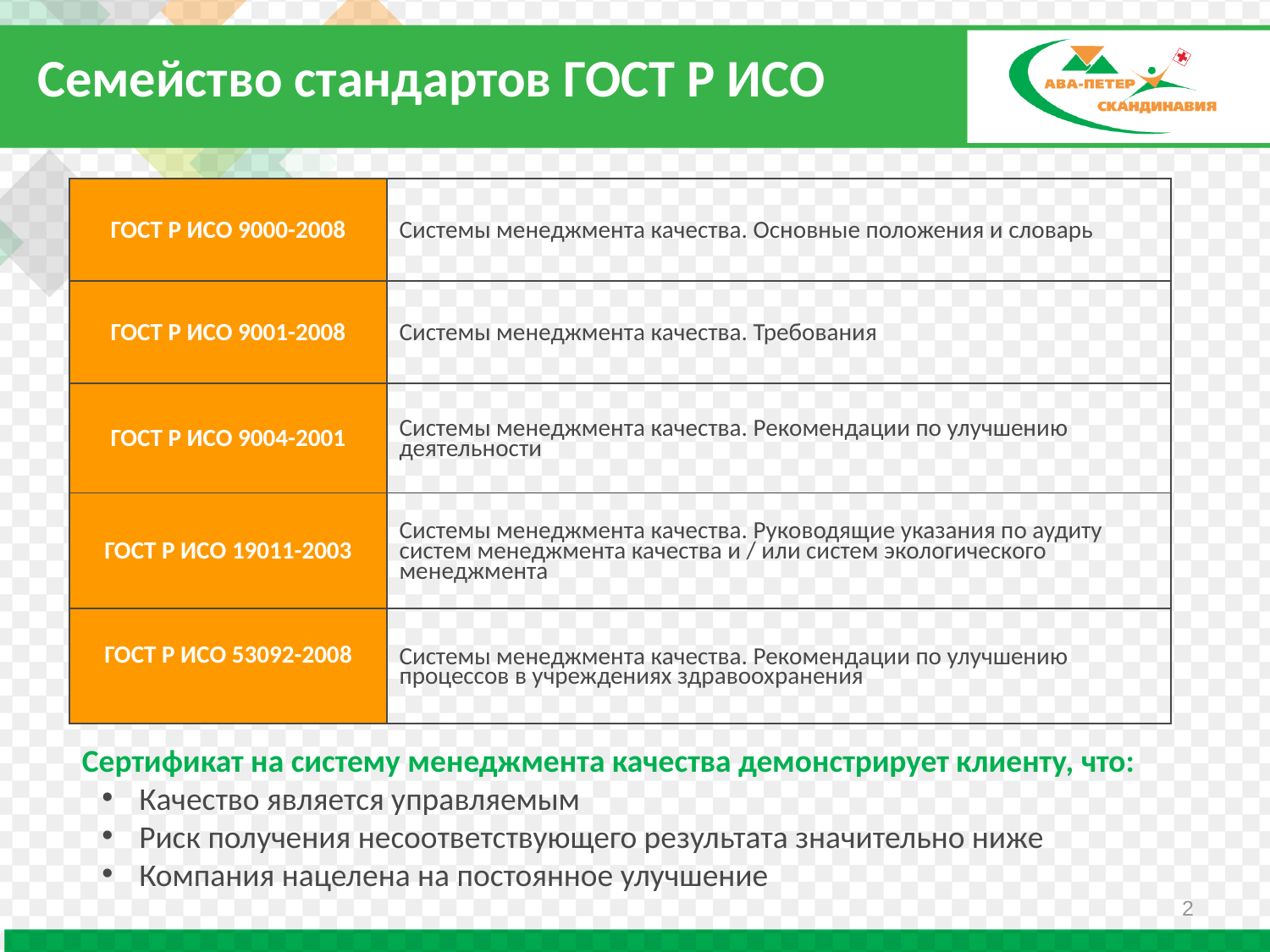

Семейство стандартов ГОСТ Р ИСО
| ГОСТ Р ИСО 9000-2008 | Системы менеджмента качества. Основные положения и словарь |
| --- | --- |
| ГОСТ Р ИСО 9001-2008 | Системы менеджмента качества. Требования |
| ГОСТ Р ИСО 9004-2001 | Системы менеджмента качества. Рекомендации по улучшению деятельности |
| ГОСТ Р ИСО 19011-2003 | Системы менеджмента качества. Руководящие указания по аудиту систем менеджмента качества и / или систем экологического менеджмента |
| ГОСТ Р ИСО 53092-2008 | Системы менеджмента качества. Рекомендации по улучшению процессов в учреждениях здравоохранения |
Сертификат на систему менеджмента качества демонстрирует клиенту, что:
 Качество является управляемым
 Риск получения несоответствующего результата значительно ниже
 Компания нацелена на постоянное улучшение
2